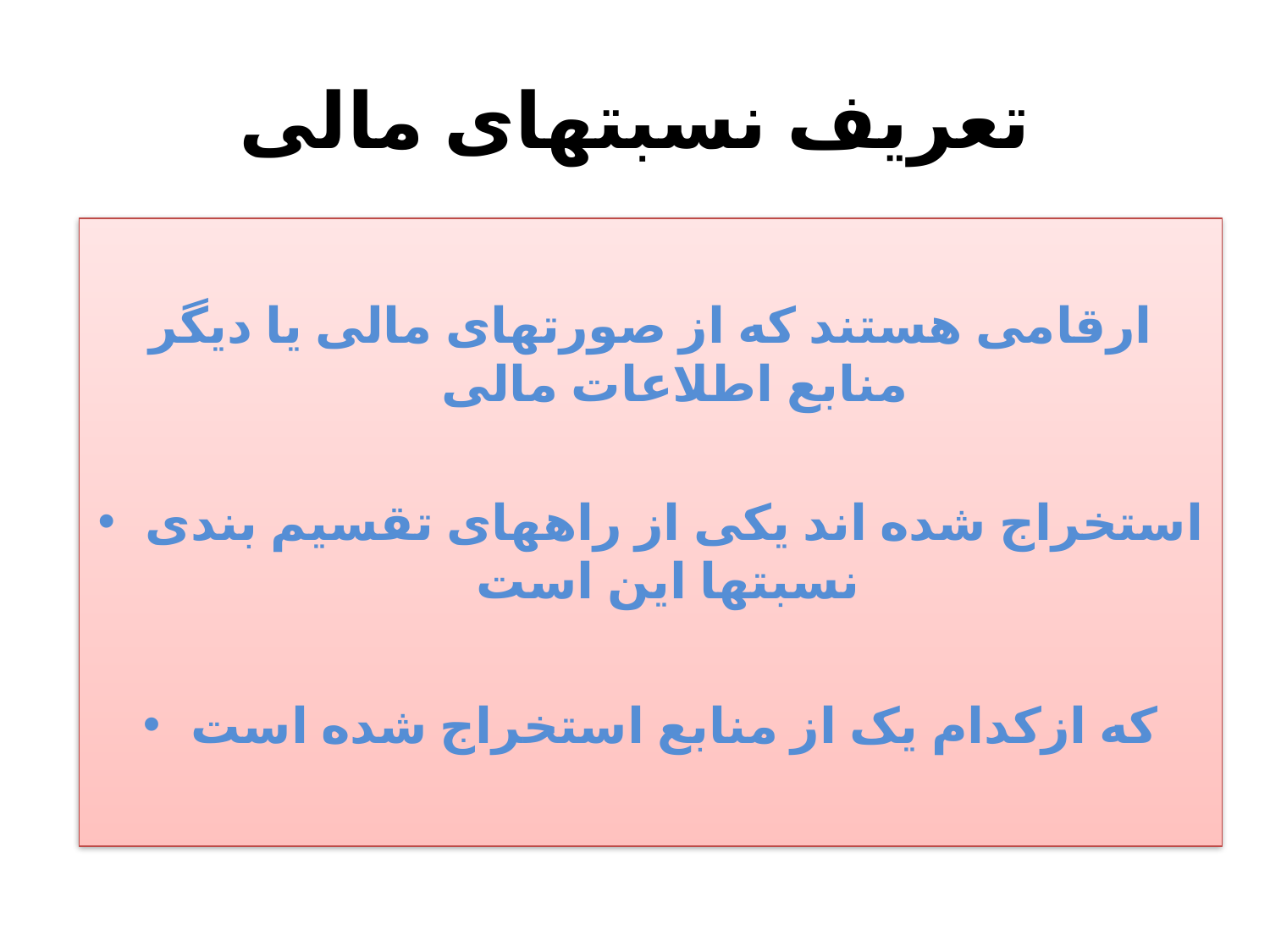

# تعریف نسبتهای مالی

ارقامی هستند که از صورتهای مالی یا دیگر منابع اطلاعات مالی

استخراج شده اند یکی از راههای تقسیم بندی نسبتها این است

که ازکدام یک از منابع استخراج شده است